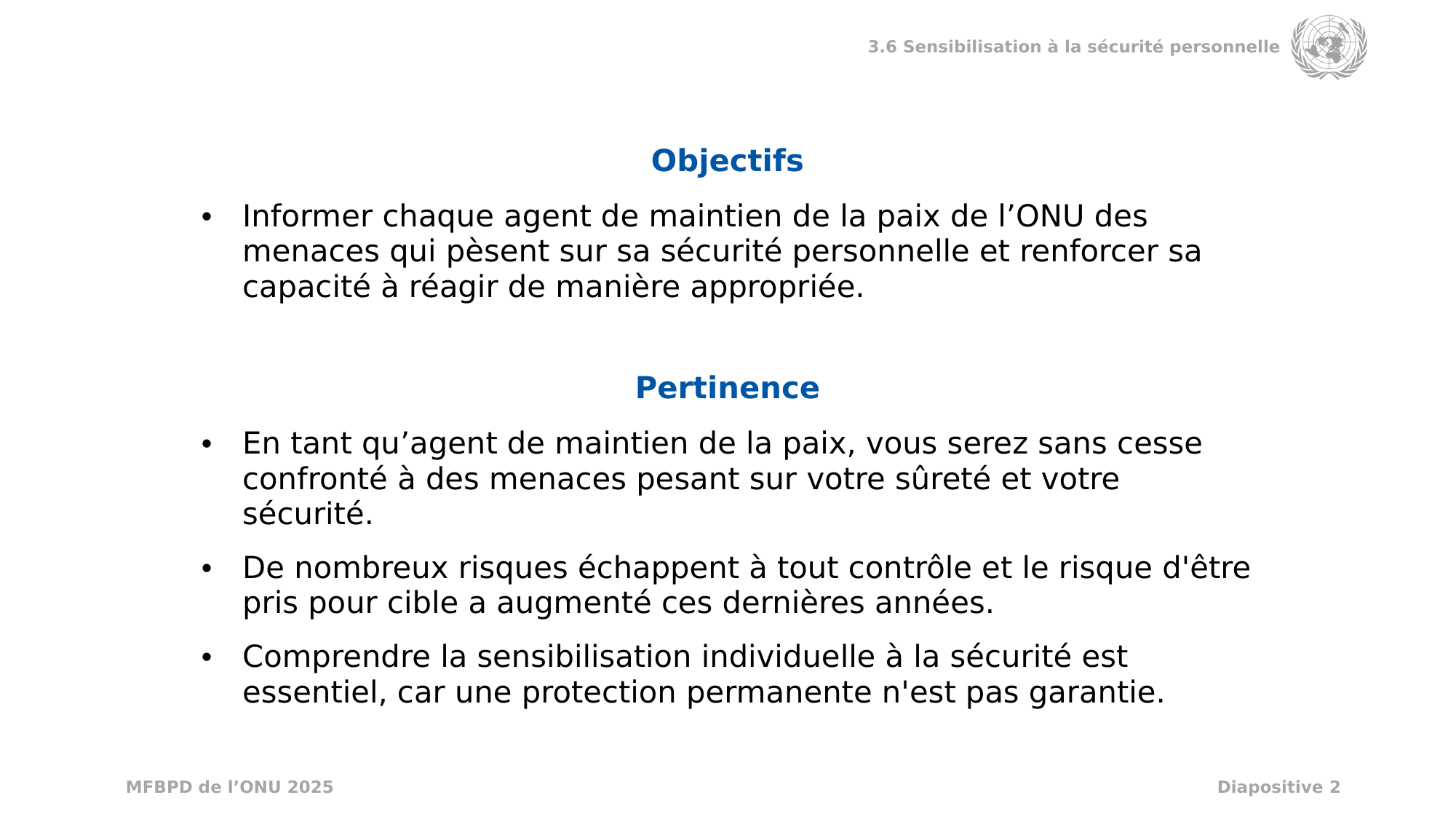

| Objectifs |
| --- |
| Informer chaque agent de maintien de la paix de l’ONU des menaces qui pèsent sur sa sécurité personnelle et renforcer sa capacité à réagir de manière appropriée. |
|  |
| Pertinence |
| En tant qu’agent de maintien de la paix, vous serez sans cesse confronté à des menaces pesant sur votre sûreté et votre sécurité. De nombreux risques échappent à tout contrôle et le risque d'être pris pour cible a augmenté ces dernières années. Comprendre la sensibilisation individuelle à la sécurité est essentiel, car une protection permanente n'est pas garantie. |